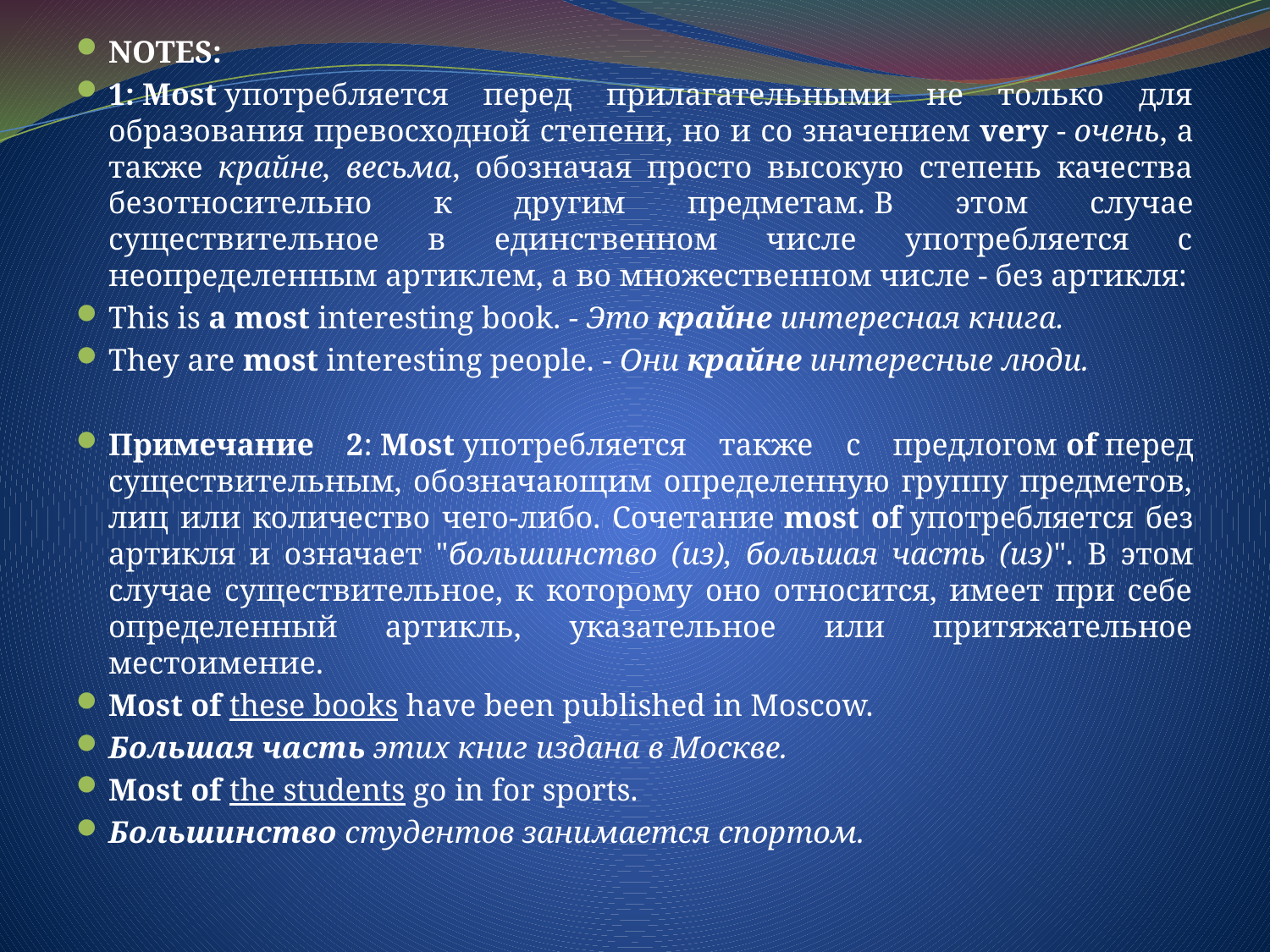

NOTES:
1: Most употребляется перед прилагательными не только для образования превосходной степени, но и со значением very - очень, а также крайне, весьма, обозначая просто высокую степень качества безотносительно к другим предметам. В этом случае существительное в единственном числе употребляется с неопределенным артиклем, а во множественном числе - без артикля:
This is a most interesting book. - Это крайне интересная книга.
They are most interesting people. - Они крайне интересные люди.

Примечание 2: Most употребляется также с предлогом of перед существительным, обозначающим определенную группу предметов, лиц или количество чего-либо. Сочетание most of употребляется без артикля и означает "большинство (из), большая часть (из)". В этом случае существительное, к которому оно относится, имеет при себе определенный артикль, указательное или притяжательное местоимение.
Most of these books have been published in Moscow.
Большая часть этих книг издана в Москве.
Most of the students go in for sports.
Большинство студентов занимается спортом.